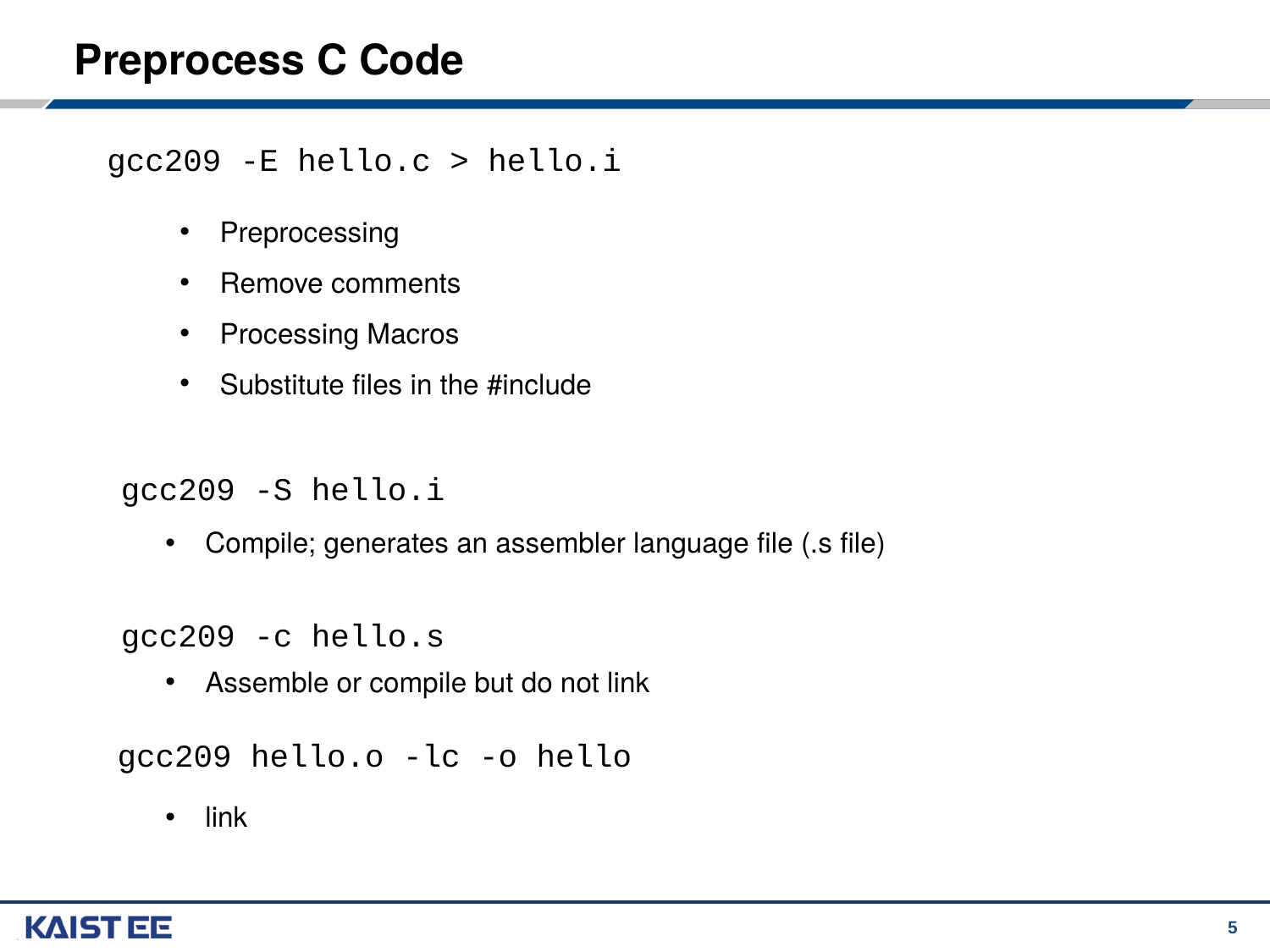

# Preprocess C Code
gcc209 -E hello.c > hello.i
Preprocessing
Remove comments
Processing Macros
Substitute files in the #include
gcc209 -S hello.i
Compile; generates an assembler language file (.s file)
gcc209 -c hello.s
Assemble or compile but do not link
gcc209 hello.o -lc -o hello
link